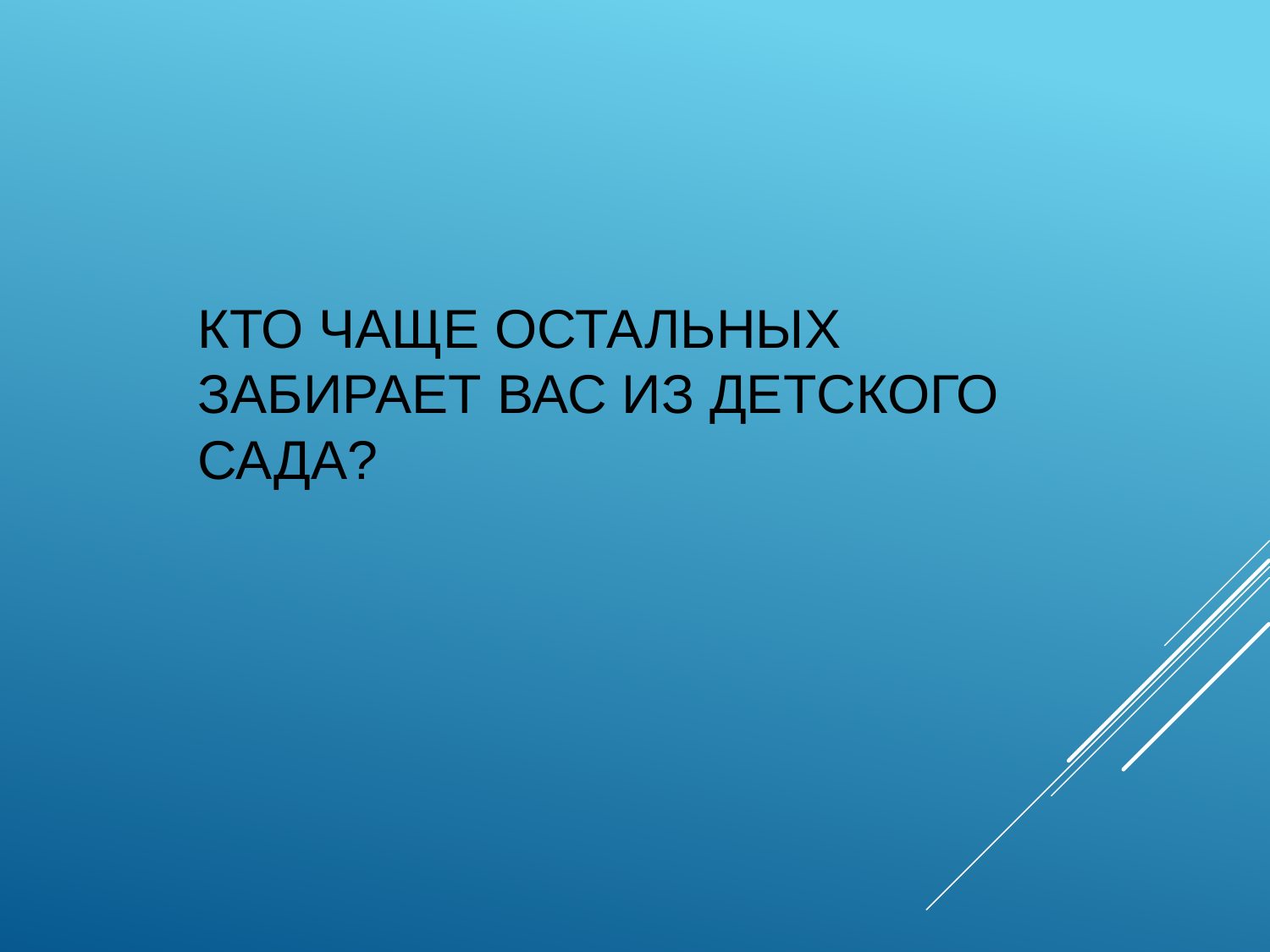

# Кто чаще остальных забирает вас из детского сада?